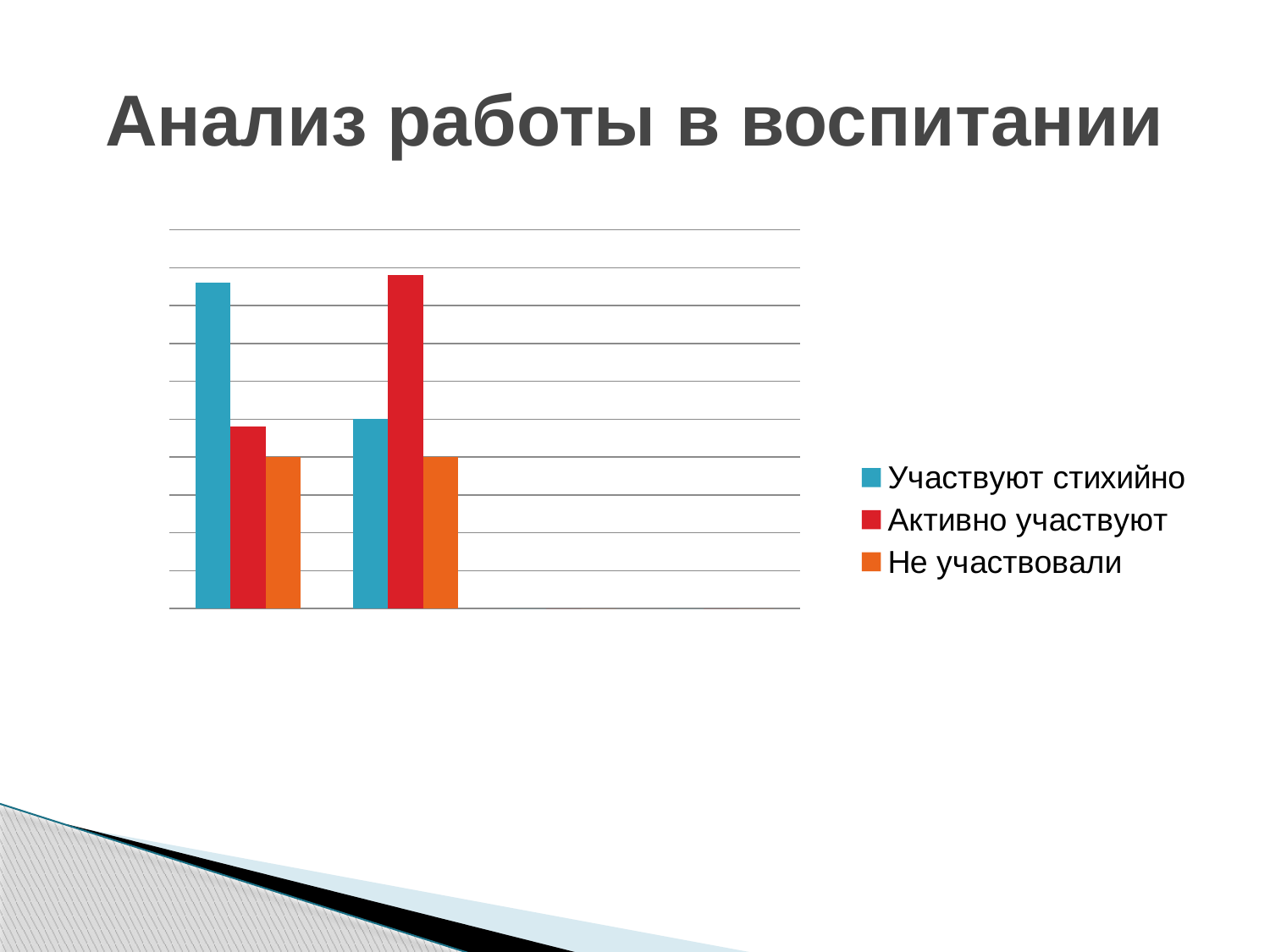

# Анализ работы в воспитании

### Chart

| Category | Участвуют стихийно | Активно участвуют | Не участвовали |
|---|---|---|---|
| 2019-2020 | 4.3 | 2.4 | 2.0 |
| 2020-2021 | 2.5 | 4.4 | 2.0 |